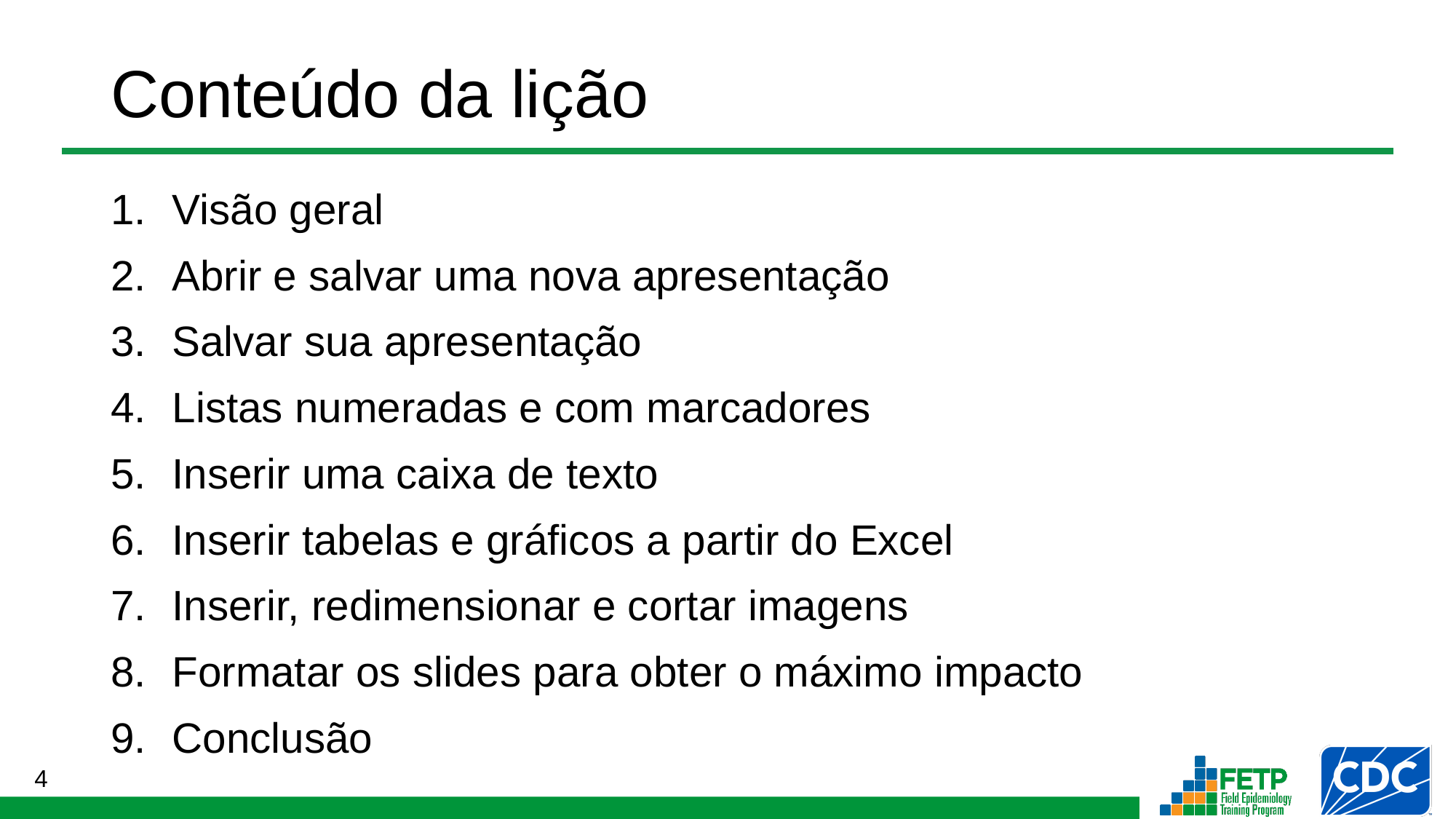

# Conteúdo da lição
Visão geral
Abrir e salvar uma nova apresentação
Salvar sua apresentação
Listas numeradas e com marcadores
Inserir uma caixa de texto
Inserir tabelas e gráficos a partir do Excel
Inserir, redimensionar e cortar imagens
Formatar os slides para obter o máximo impacto
Conclusão